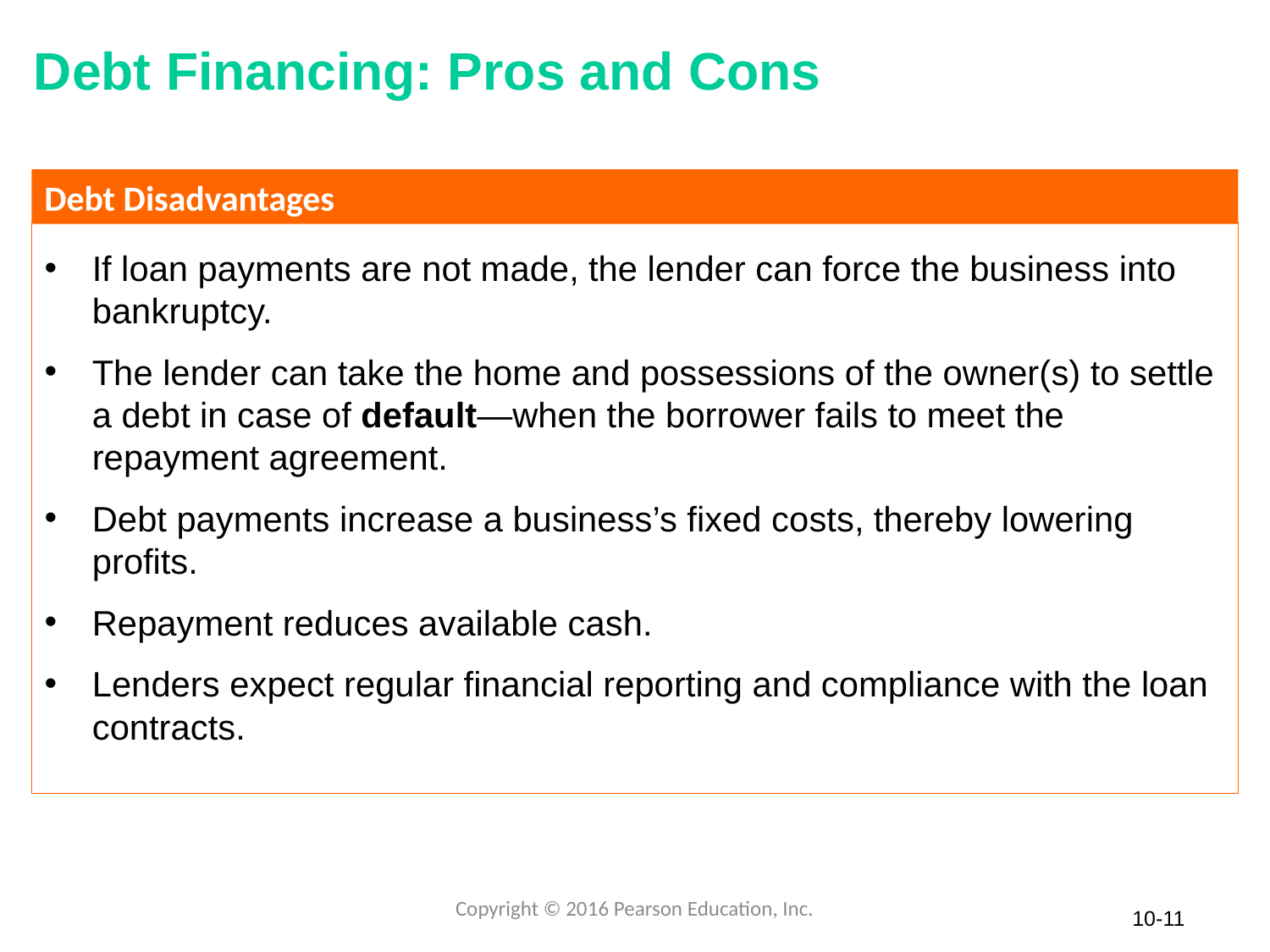

# Debt Financing: Pros and Cons
Debt Disadvantages

If loan payments are not made, the lender can force the business into bankruptcy.

The lender can take the home and possessions of the owner(s) to settle a debt in case of default—when the borrower fails to meet the repayment agreement.

Debt payments increase a business’s fixed costs, thereby lowering profits.

Repayment reduces available cash.

Lenders expect regular financial reporting and compliance with the loan contracts.
Copyright © 2016 Pearson Education, Inc.